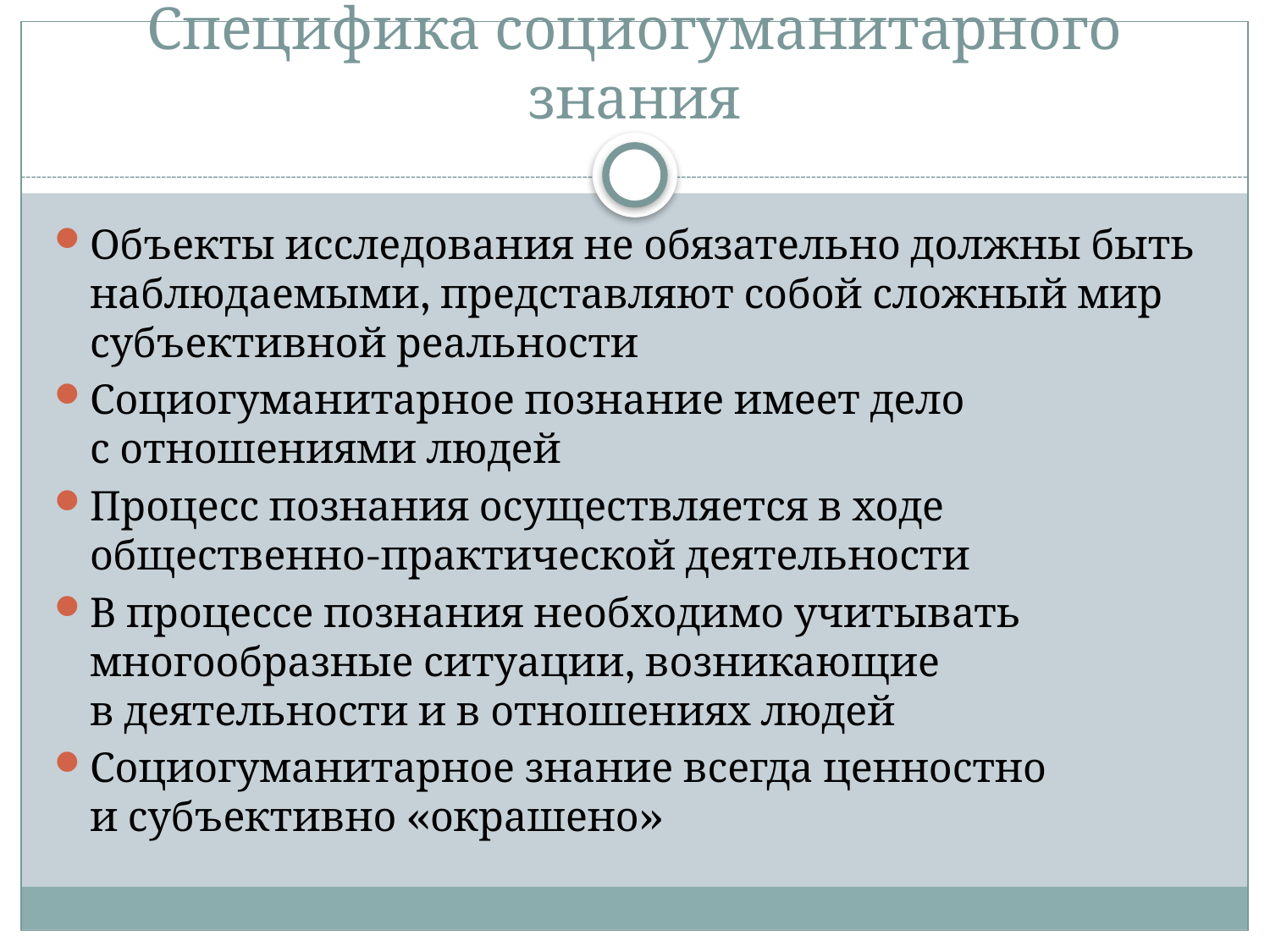

# Специфика социогуманитарного знания
Объекты исследования не обязательно должны быть наблюдаемыми, представляют собой сложный мир субъективной реальности
Социогуманитарное познание имеет дело
с отношениями людей
Процесс познания осуществляется в ходе общественно-практической деятельности
В процессе познания необходимо учитывать многообразные ситуации, возникающие
в деятельности и в отношениях людей
Социогуманитарное знание всегда ценностно
и субъективно «окрашено»